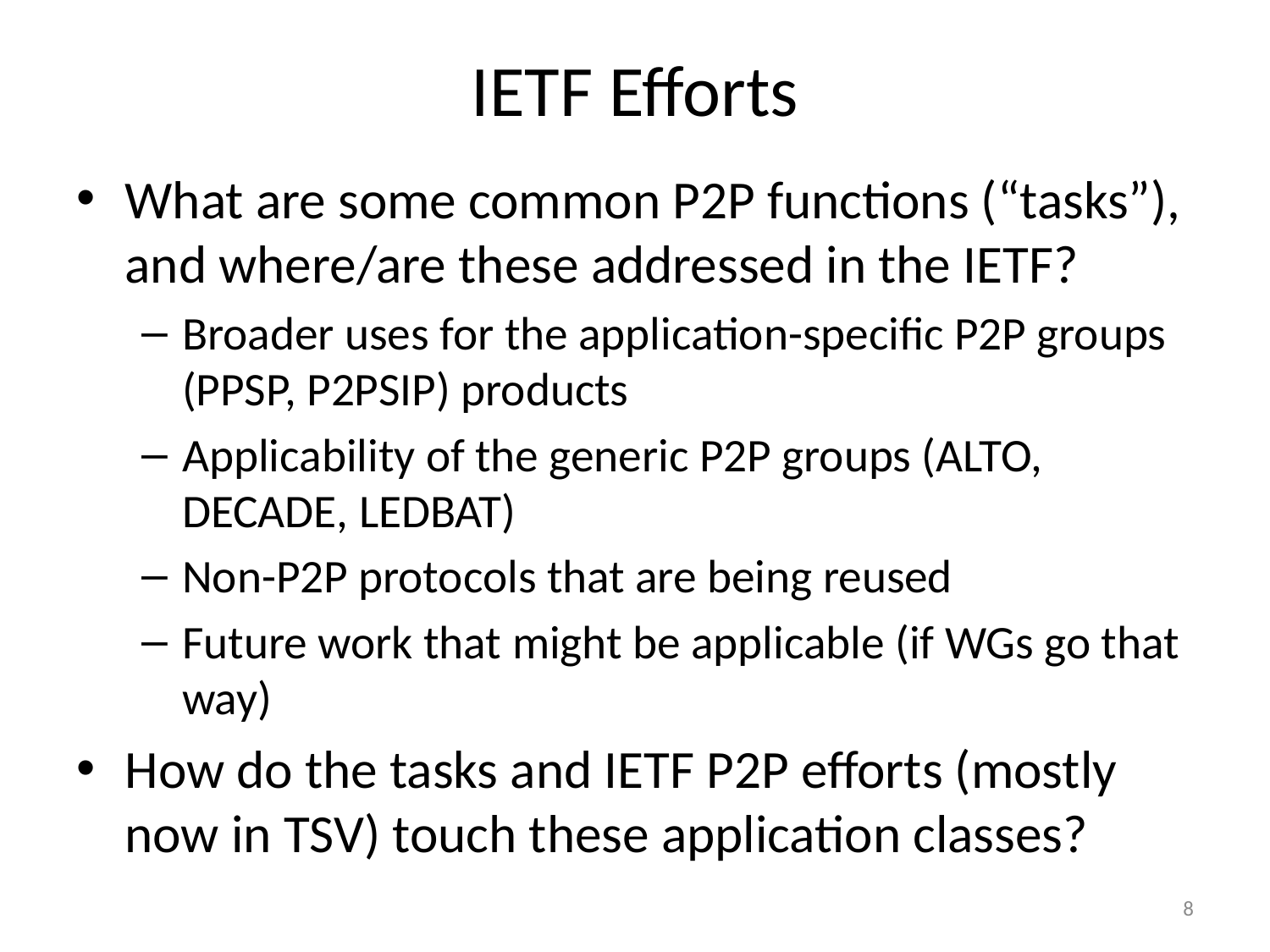

# IETF Efforts
What are some common P2P functions (“tasks”), and where/are these addressed in the IETF?
Broader uses for the application-specific P2P groups (PPSP, P2PSIP) products
Applicability of the generic P2P groups (ALTO, DECADE, LEDBAT)
Non-P2P protocols that are being reused
Future work that might be applicable (if WGs go that way)
How do the tasks and IETF P2P efforts (mostly now in TSV) touch these application classes?

8